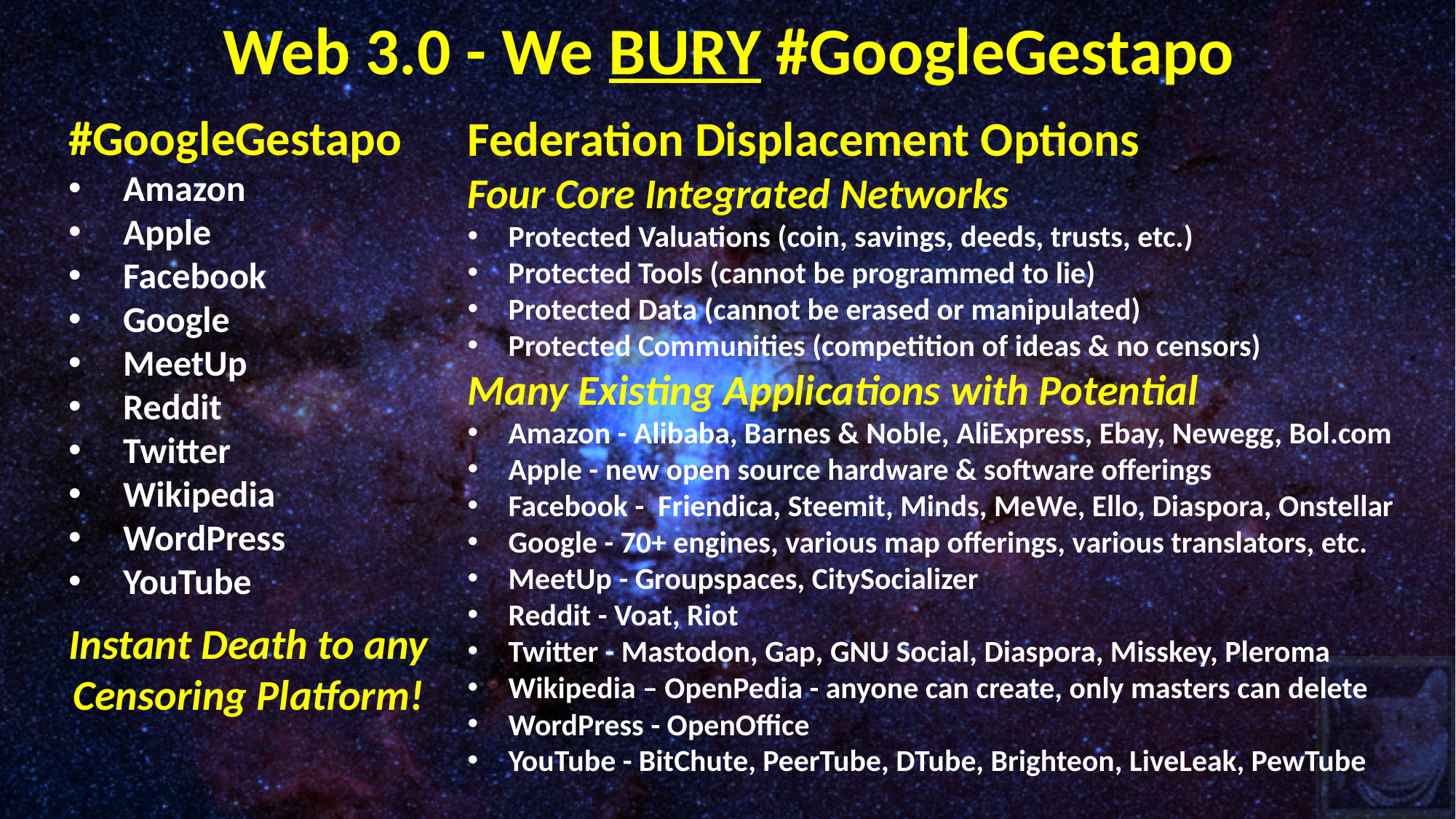

Web 3.0 - We BURY #GoogleGestapo
#GoogleGestapo
Amazon
Apple
Facebook
Google
MeetUp
Reddit
Twitter
Wikipedia
WordPress
YouTube

Instant Death to any Censoring Platform!
Federation Displacement Options
Four Core Integrated Networks
Protected Valuations (coin, savings, deeds, trusts, etc.)
Protected Tools (cannot be programmed to lie)
Protected Data (cannot be erased or manipulated)
Protected Communities (competition of ideas & no censors)
Many Existing Applications with Potential
Amazon - Alibaba, Barnes & Noble, AliExpress, Ebay, Newegg, Bol.com
Apple - new open source hardware & software offerings
Facebook -  Friendica, Steemit, Minds, MeWe, Ello, Diaspora, Onstellar
Google - 70+ engines, various map offerings, various translators, etc.
MeetUp - Groupspaces, CitySocializer
Reddit - Voat, Riot
Twitter - Mastodon, Gap, GNU Social, Diaspora, Misskey, Pleroma
Wikipedia – OpenPedia - anyone can create, only masters can delete
WordPress - OpenOffice
YouTube - BitChute, PeerTube, DTube, Brighteon, LiveLeak, PewTube